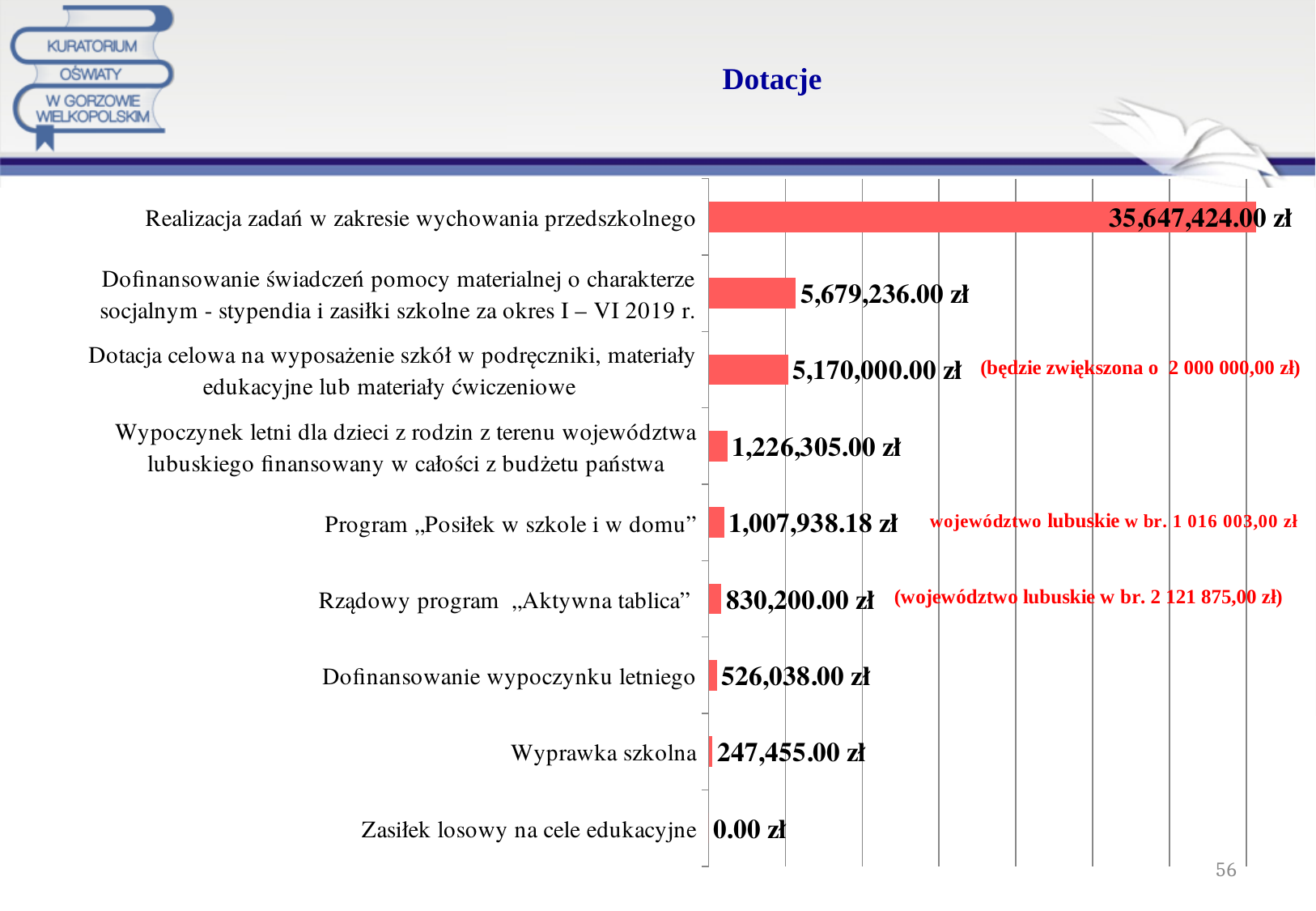

# Dotacje

### Chart

| Category |  |
|---|---|
| Zasiłek losowy na cele edukacyjne | 0.0 |
| Wyprawka szkolna | 247455.0 |
| Dofinansowanie wypoczynku letniego | 526038.0 |
| Rządowy program  „Aktywna tablica”  | 830200.0 |
| Program „Posiłek w szkole i w domu” | 1007938.18 |
| Wypoczynek letni dla dzieci z rodzin z terenu województwa lubuskiego finansowany w całości z budżetu państwa | 1226305.0 |
| Dotacja celowa na wyposażenie szkół w podręczniki, materiały edukacyjne lub materiały ćwiczeniowe  | 5170000.0 |
| Dofinansowanie świadczeń pomocy materialnej o charakterze socjalnym - stypendia i zasiłki szkolne za okres I – VI 2019 r. | 5679236.0 |
| Realizacja zadań w zakresie wychowania przedszkolnego | 35647424.0 |

56